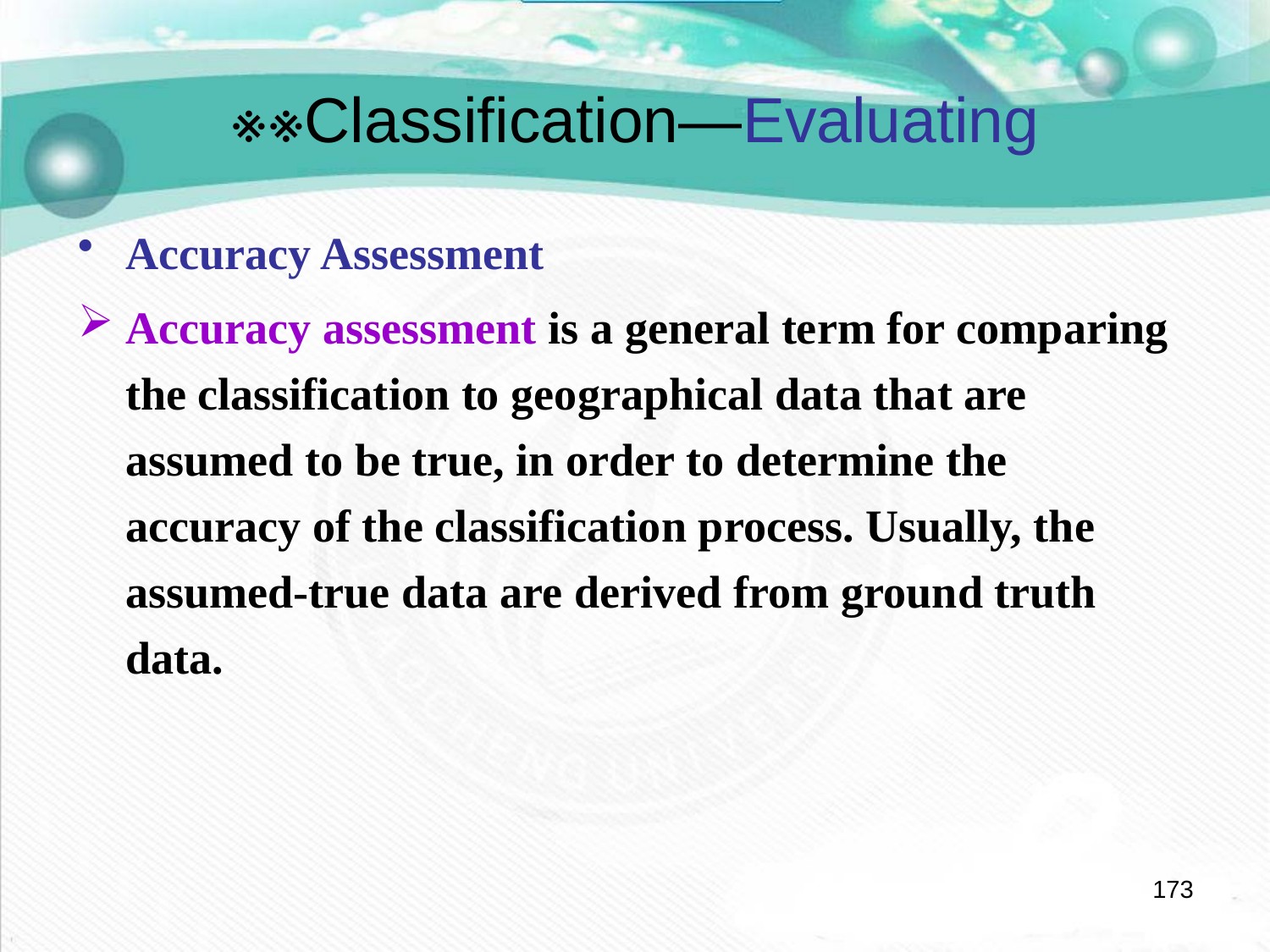

# ※※Classification—Evaluating
Accuracy Assessment
Accuracy assessment is a general term for comparing the classification to geographical data that are assumed to be true, in order to determine the accuracy of the classification process. Usually, the assumed-true data are derived from ground truth data.
173